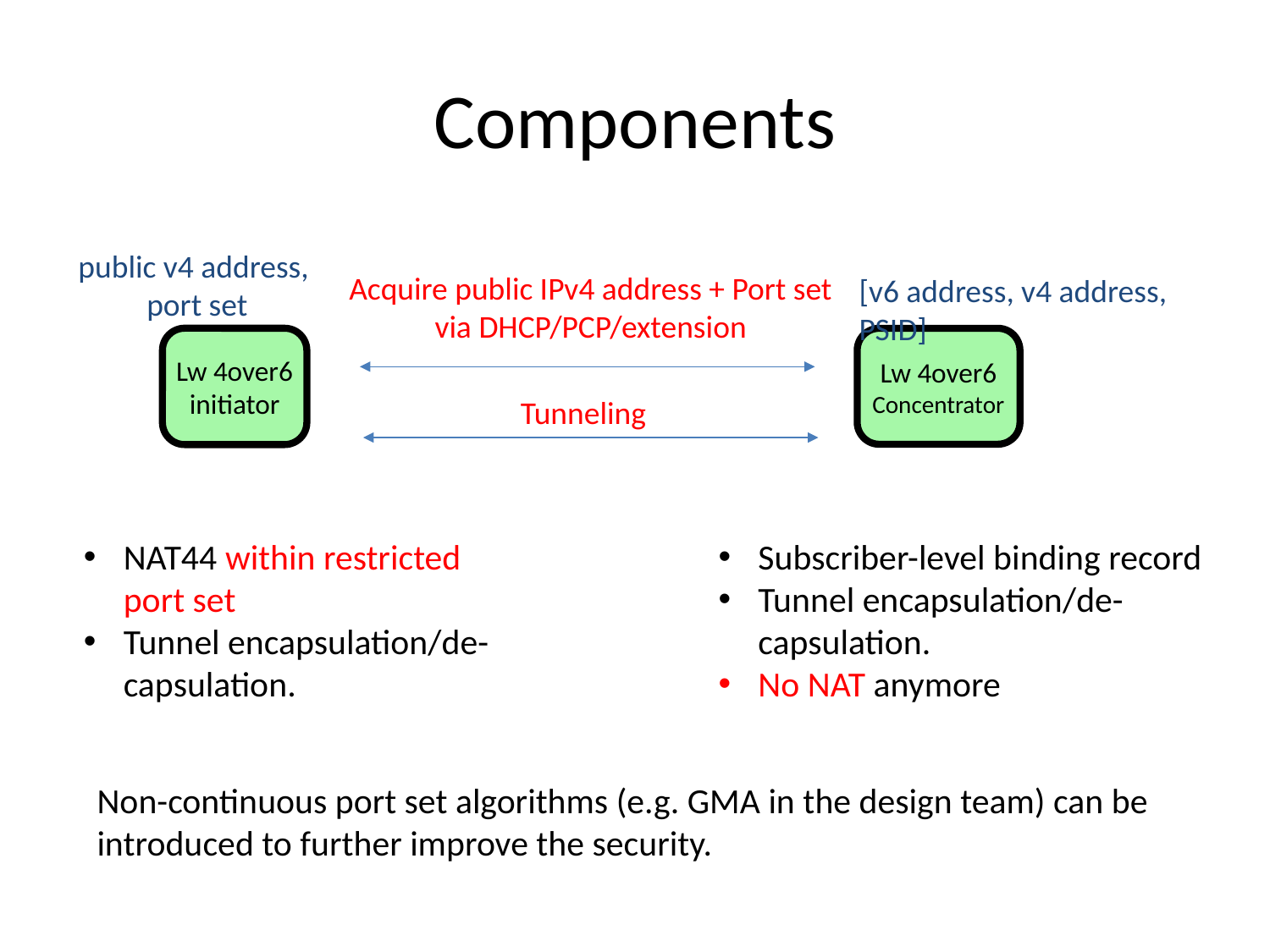

# Components
public v4 address,
port set
Acquire public IPv4 address + Port set via DHCP/PCP/extension
[v6 address, v4 address, PSID]
Lw 4over6
initiator
Lw 4over6
Concentrator
Tunneling
NAT44 within restricted port set
Tunnel encapsulation/de-capsulation.
Subscriber-level binding record
Tunnel encapsulation/de-capsulation.
No NAT anymore
Non-continuous port set algorithms (e.g. GMA in the design team) can be introduced to further improve the security.